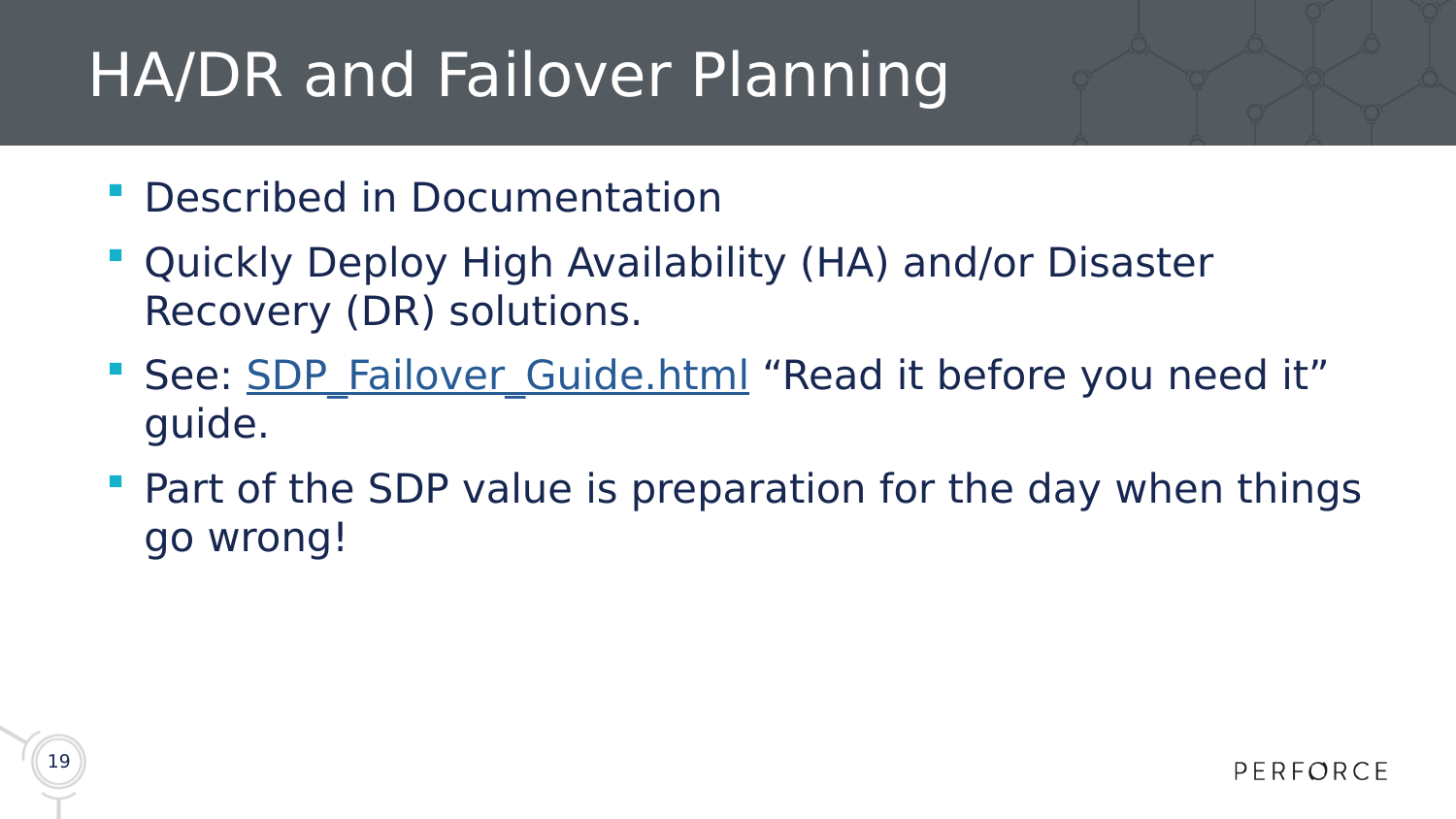

# HA/DR and Failover Planning
Described in Documentation
Quickly Deploy High Availability (HA) and/or Disaster Recovery (DR) solutions.
See: SDP_Failover_Guide.html “Read it before you need it” guide.
Part of the SDP value is preparation for the day when things go wrong!